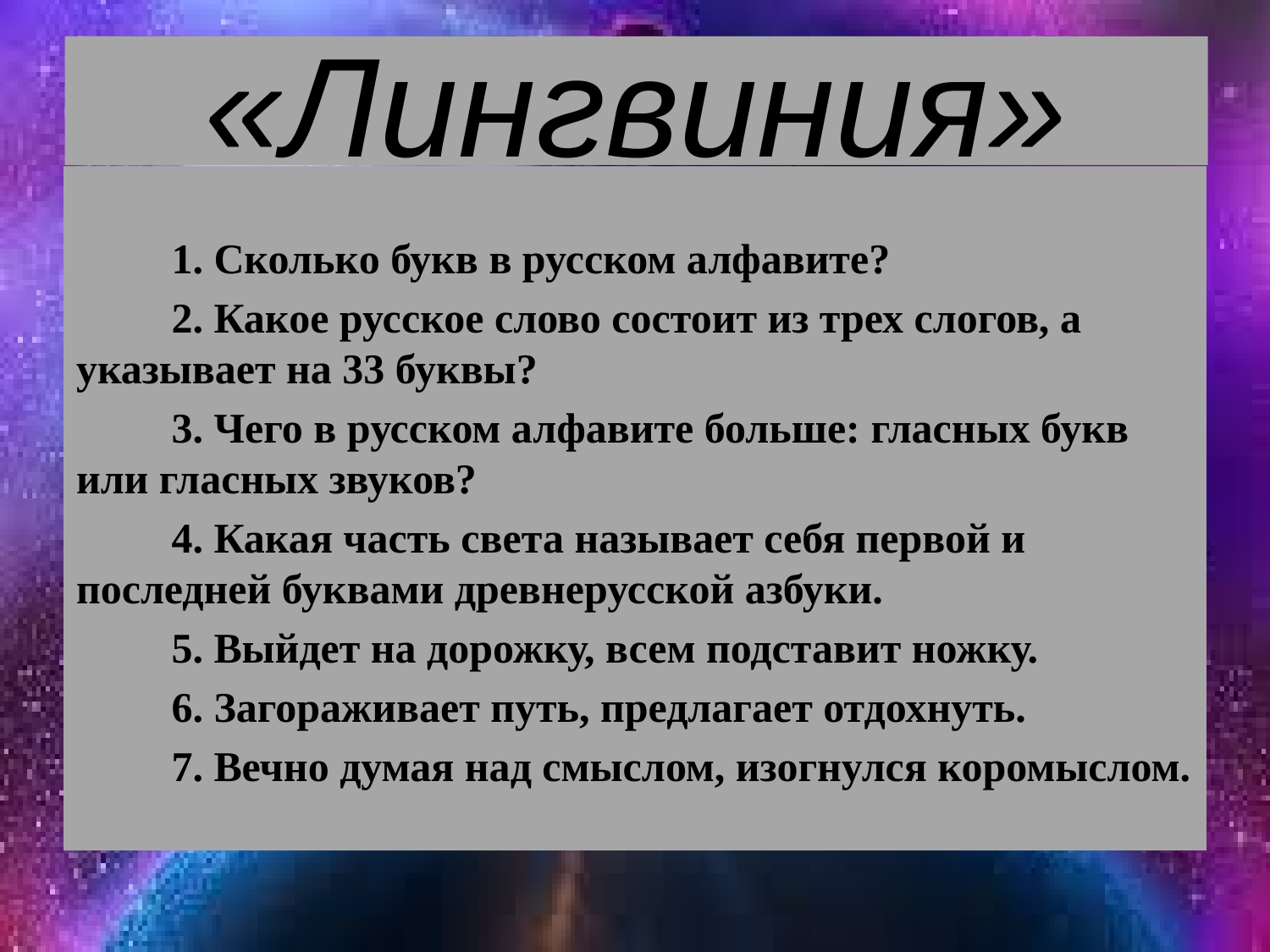

# «Лингвиния»

	1. Сколько букв в русском алфавите?
	2. Какое русское слово состоит из трех слогов, а указывает на 33 буквы?
	3. Чего в русском алфавите больше: гласных букв или гласных звуков?
	4. Какая часть света называет себя первой и последней буквами древнерусской азбуки.
	5. Выйдет на дорожку, всем подставит ножку.
	6. Загораживает путь, предлагает отдохнуть.
	7. Вечно думая над смыслом, изогнулся коромыслом.